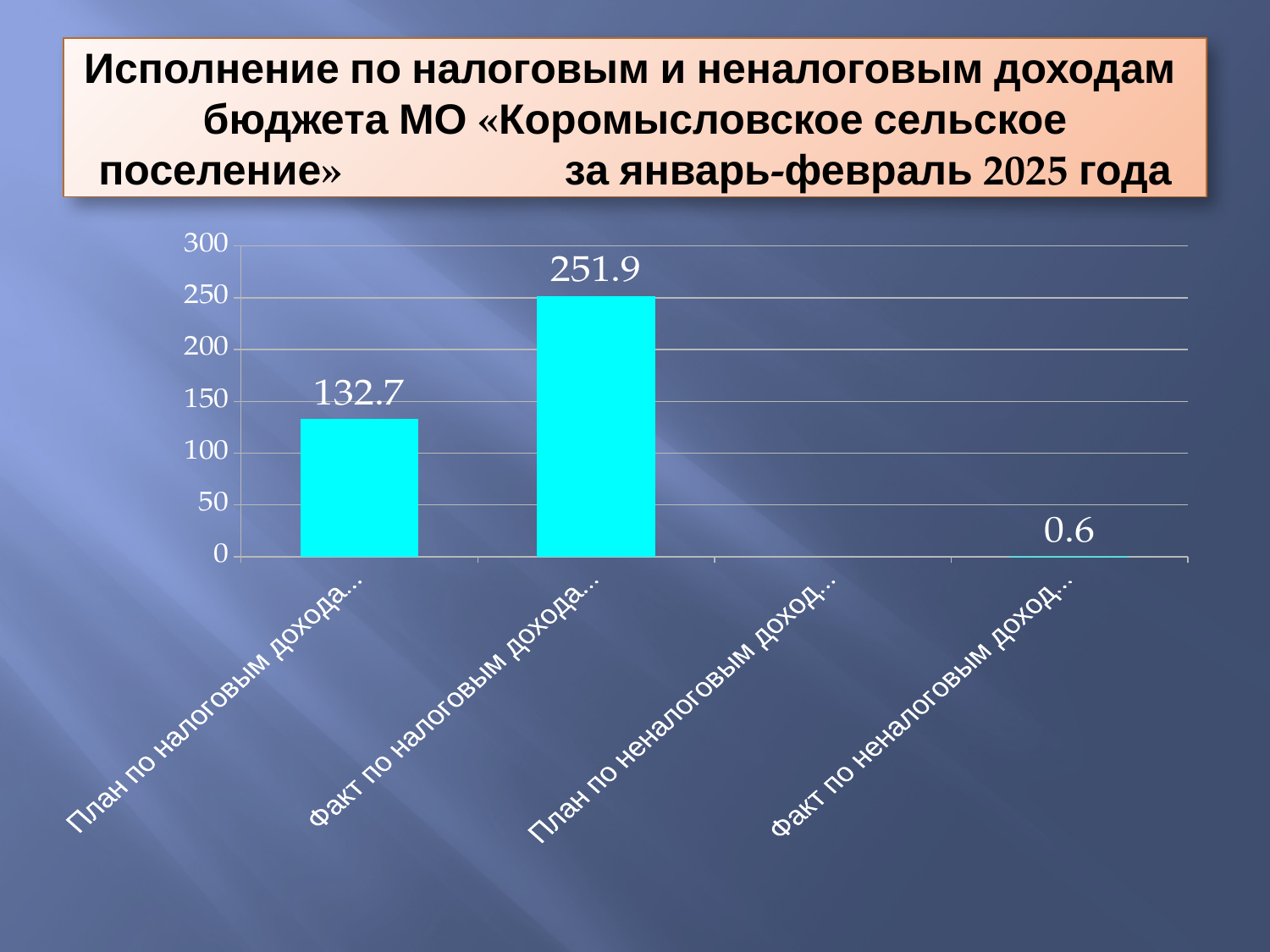

# Исполнение по налоговым и неналоговым доходам  бюджета МО «Коромысловское сельское поселение»                     за январь-февраль 2025 года

### Chart

| Category | Столбец1 |
|---|---|
| План по налоговым доходам за январь-февраль 2025г. | 132.7 |
| Факт по налоговым доходам за январь-февраль 2025г. | 251.9 |
| План по неналоговым доходам за январь-февраль 2025г. | None |
| Факт по неналоговым доходам за январь-февраль 2025г. | 0.6 |